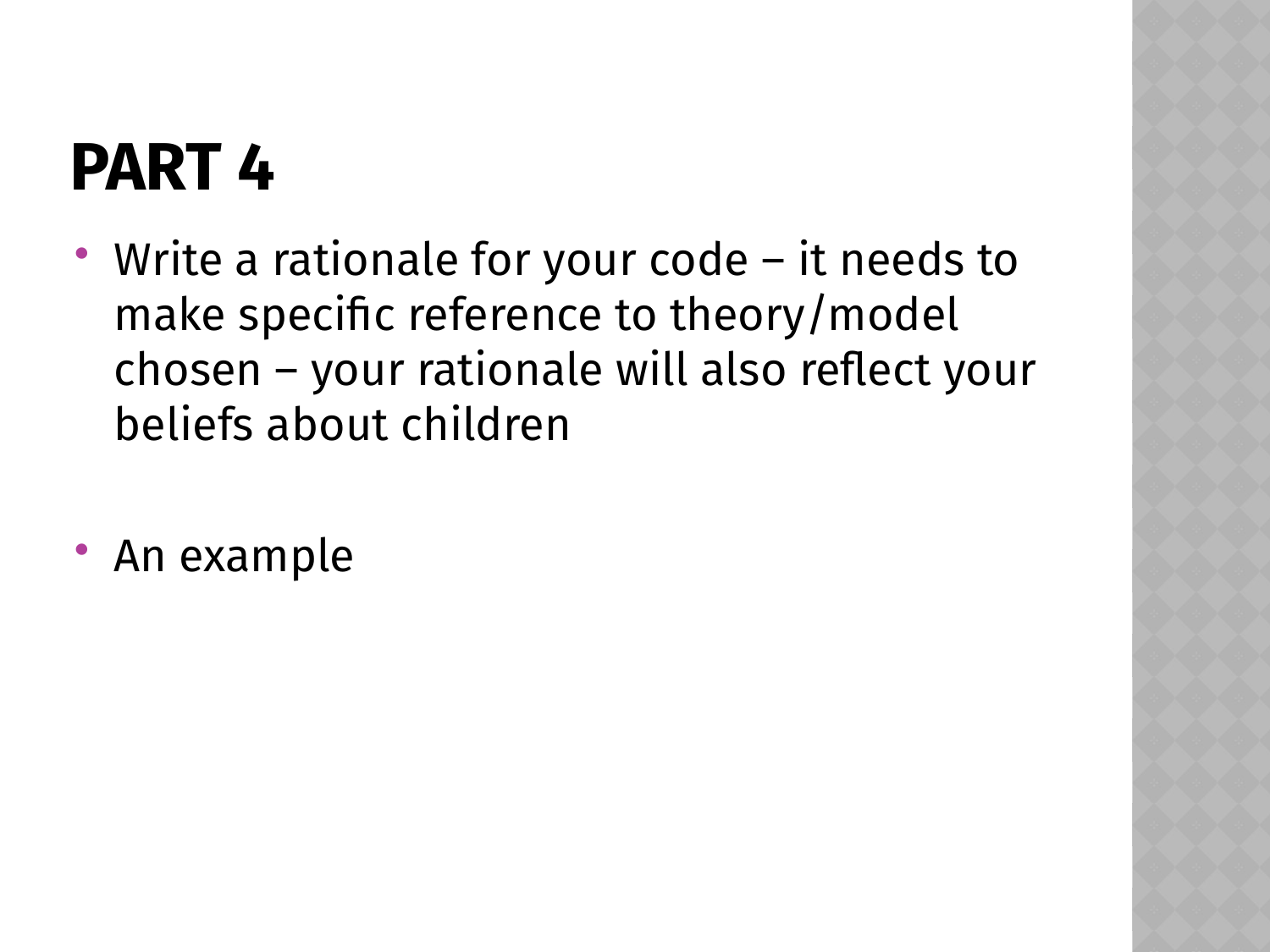

# Part 4
Write a rationale for your code – it needs to make specific reference to theory/model chosen – your rationale will also reflect your beliefs about children

An example